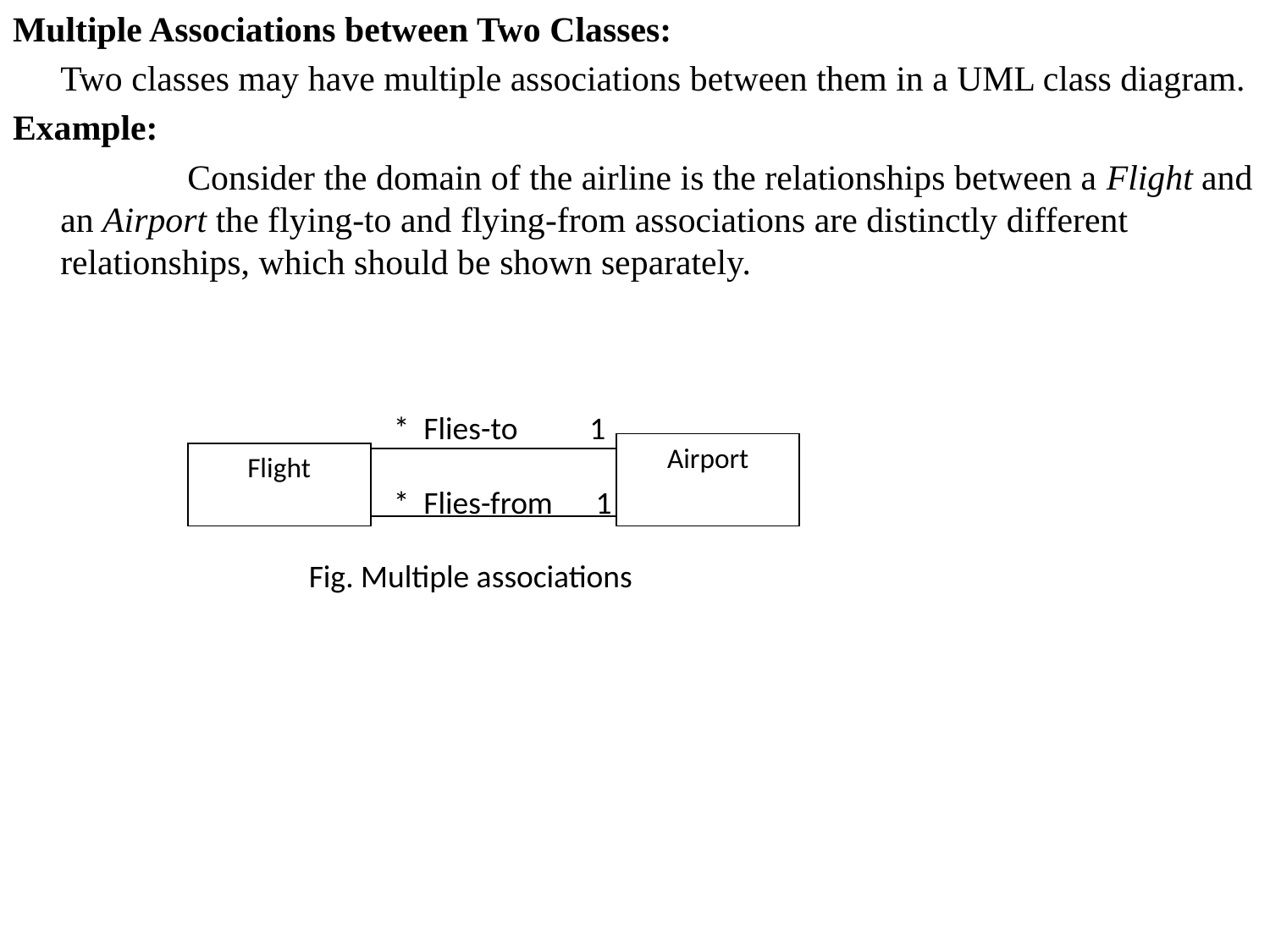

Multiple Associations between Two Classes:
	Two classes may have multiple associations between them in a UML class diagram.
Example:
		Consider the domain of the airline is the relationships between a Flight and an Airport the flying-to and flying-from associations are distinctly different relationships, which should be shown separately.

*  Flies-to          1
Airport
Flight
*  Flies-from      1
Fig. Multiple associations